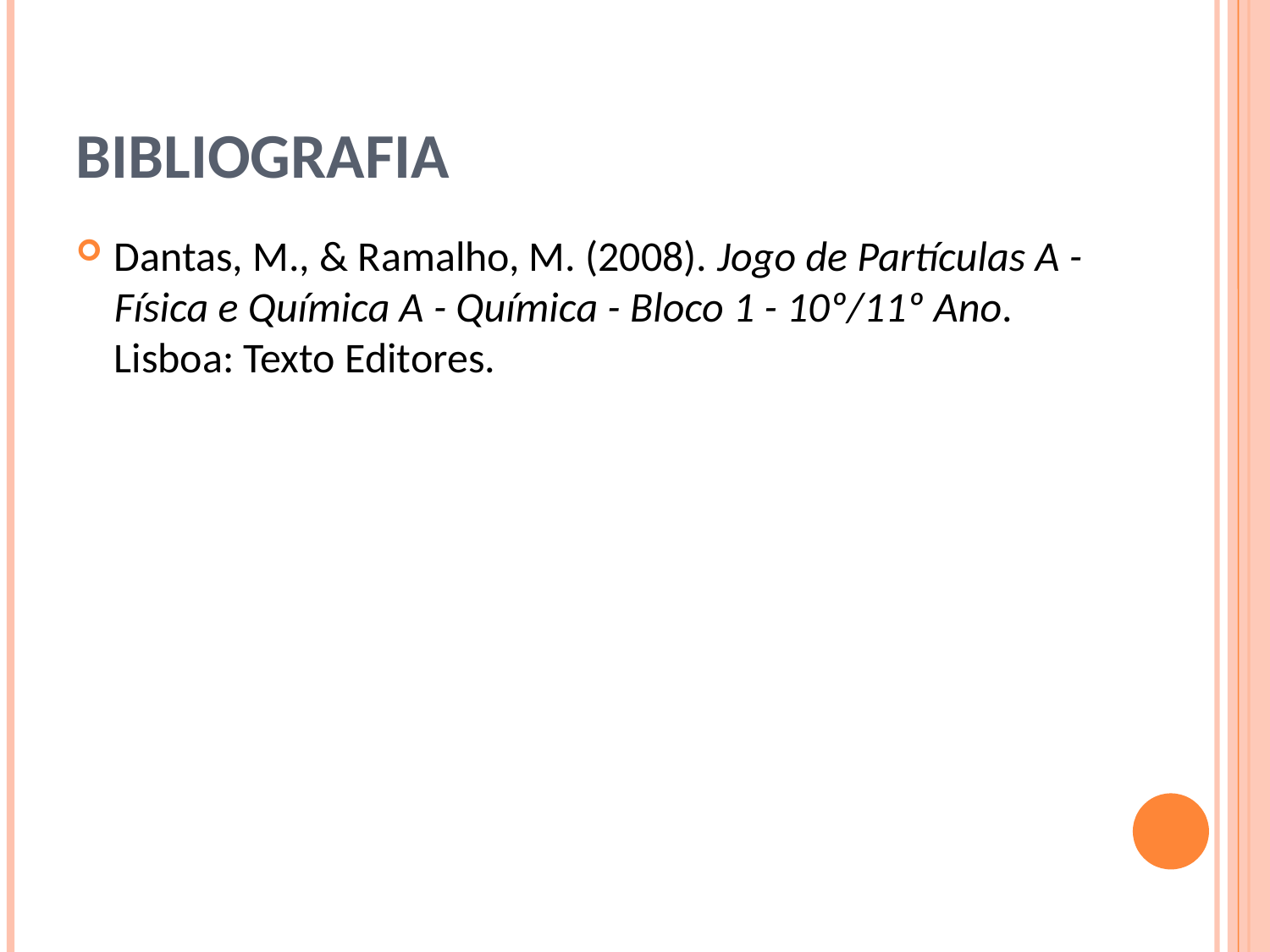

# Bibliografia
Dantas, M., & Ramalho, M. (2008). Jogo de Partículas A - Física e Química A - Química -­ Bloco 1 ­- 10º/11º Ano. Lisboa: Texto Editores.